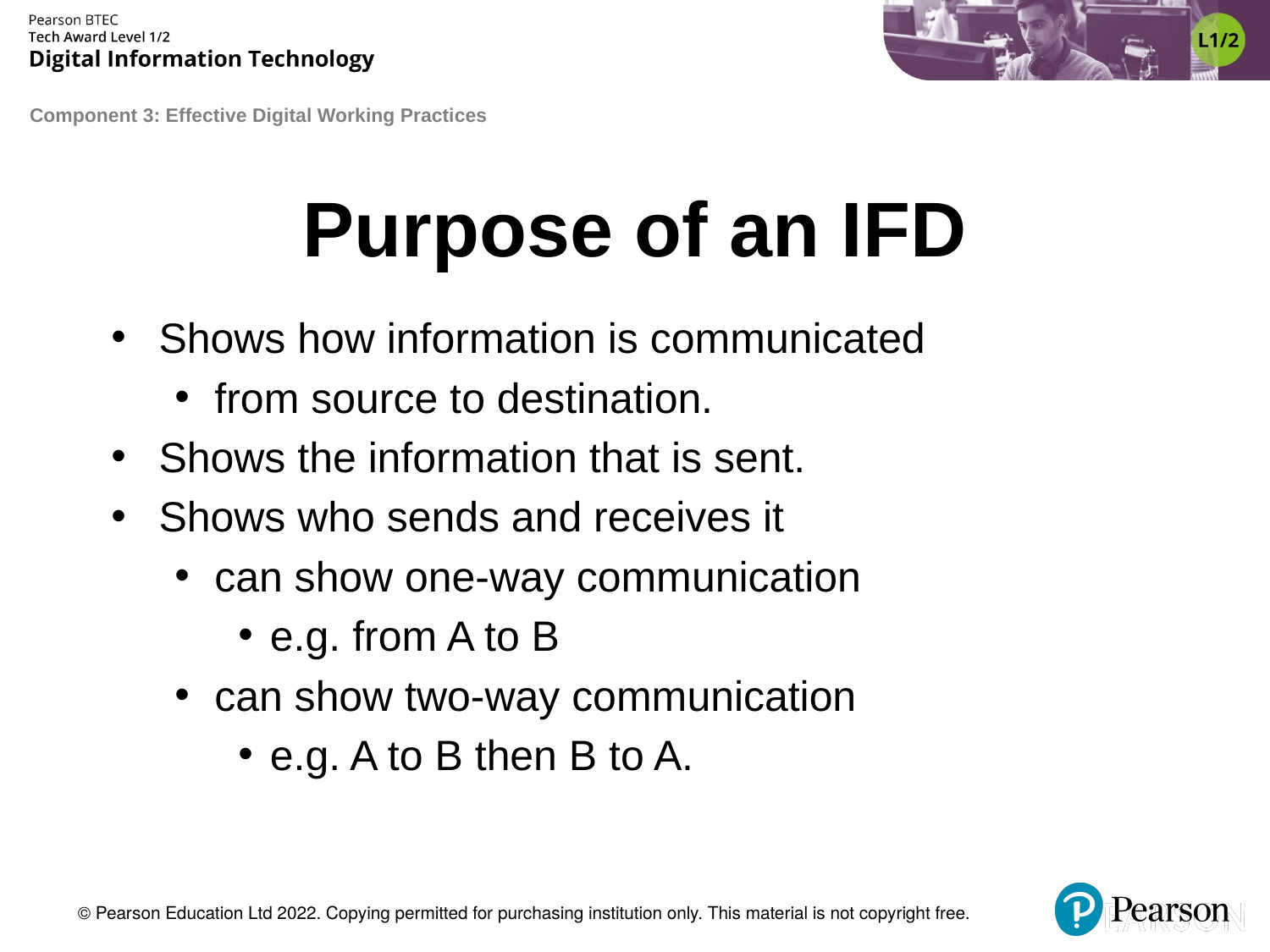

# Purpose of an IFD
Shows how information is communicated
from source to destination.
Shows the information that is sent.
Shows who sends and receives it
can show one-way communication
e.g. from A to B
can show two-way communication
e.g. A to B then B to A.
© Pearson Education Ltd 2022. Copying permitted for purchasing institution only. This material is not copyright free.